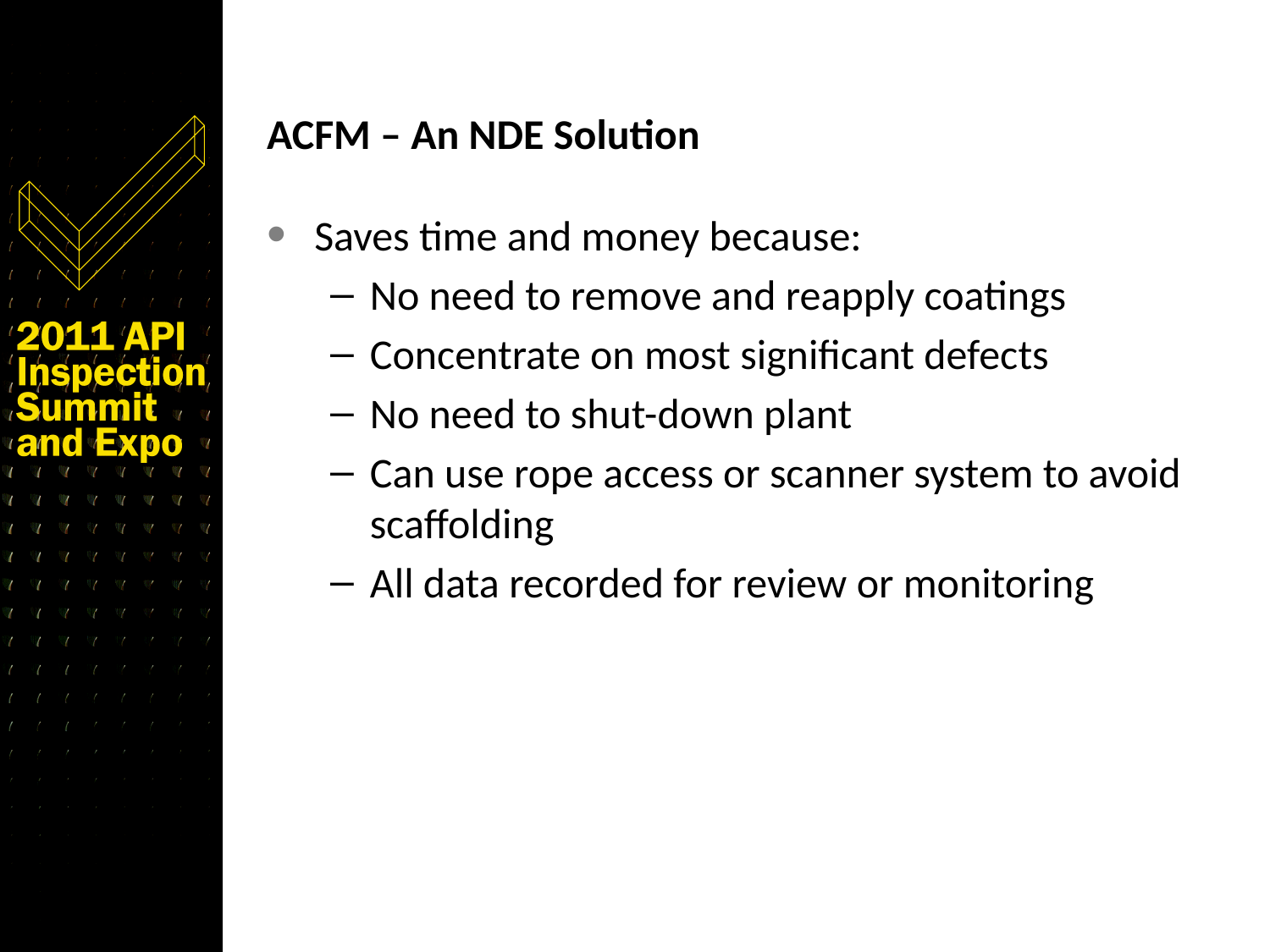

# ACFM – An NDE Solution
Saves time and money because:
No need to remove and reapply coatings
Concentrate on most significant defects
No need to shut-down plant
Can use rope access or scanner system to avoid scaffolding
All data recorded for review or monitoring